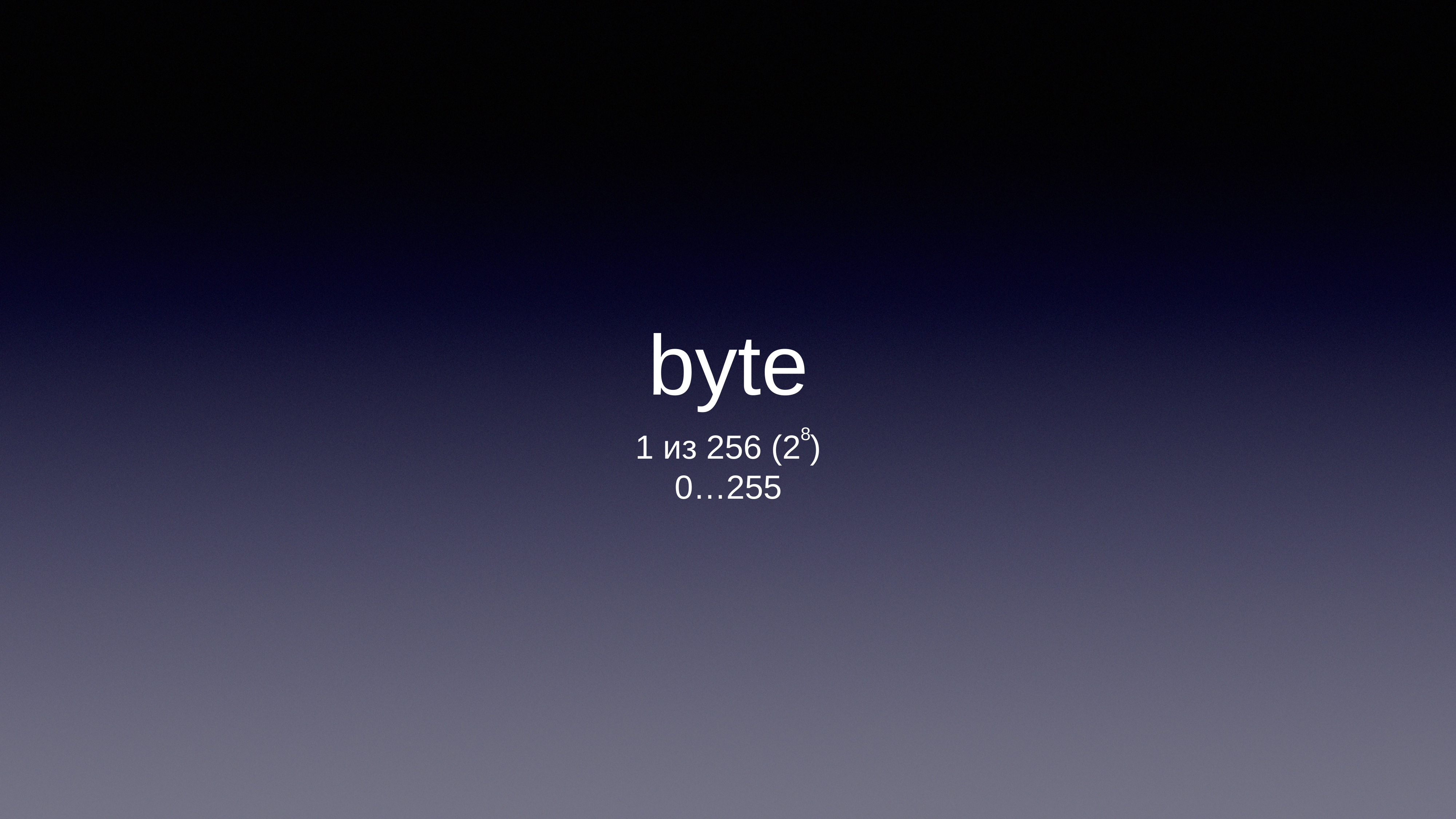

# byte
8
1 из 256 (2 )
0…255